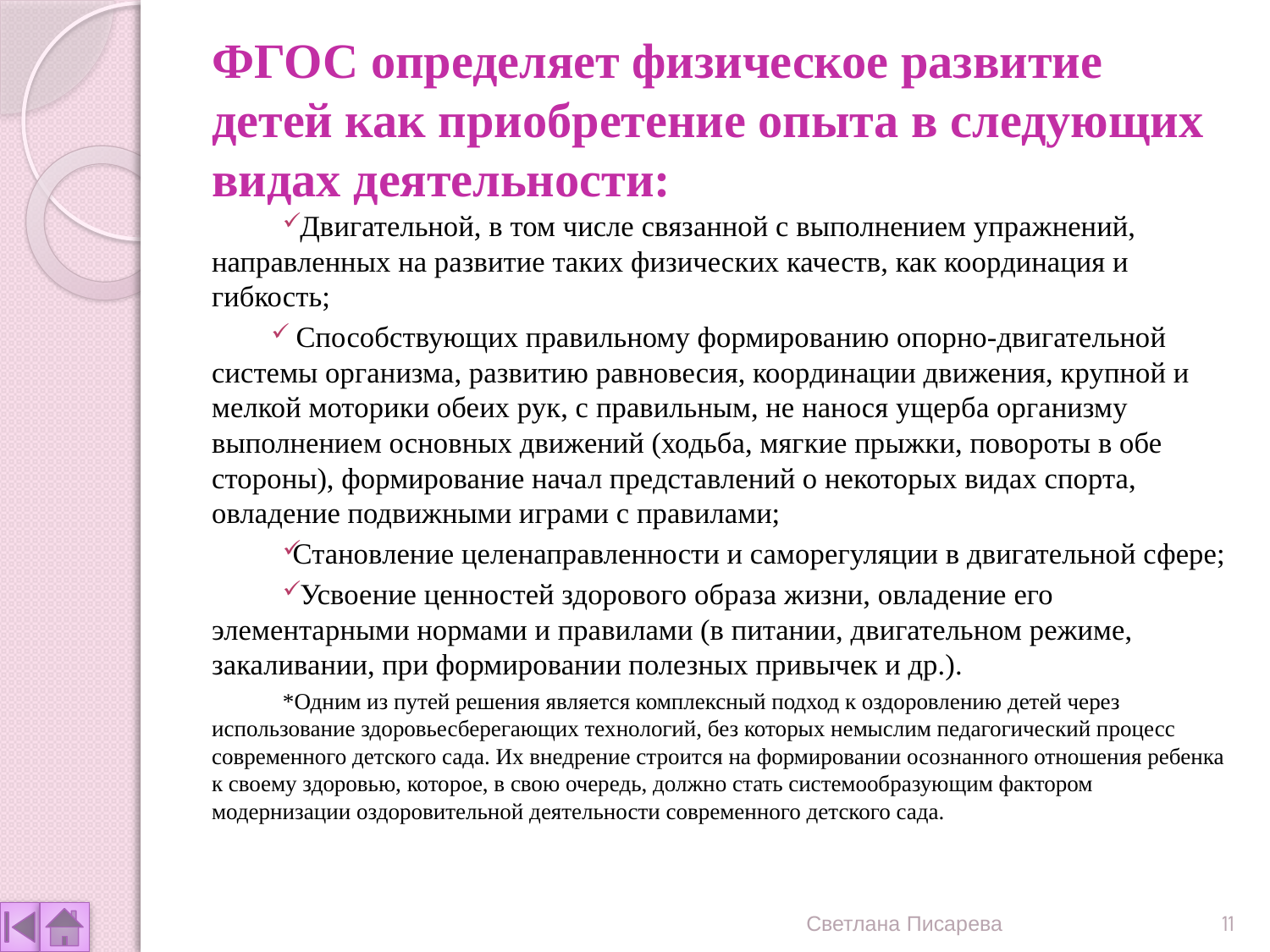

# ФГОС определяет физическое развитие детей как приобретение опыта в следующих видах деятельности:
 Двигательной, в том числе связанной с выполнением упражнений, направленных на развитие таких физических качеств, как координация и гибкость;
  Способствующих правильному формированию опорно-двигательной системы организма, развитию равновесия, координации движения, крупной и мелкой моторики обеих рук, с правильным, не нанося ущерба организму выполнением основных движений (ходьба, мягкие прыжки, повороты в обе стороны), формирование начал представлений о некоторых видах спорта, овладение подвижными играми с правилами;
Становление целенаправленности и саморегуляции в двигательной сфере;
 Усвоение ценностей здорового образа жизни, овладение его элементарными нормами и правилами (в питании, двигательном режиме, закаливании, при формировании полезных привычек и др.).
*Одним из путей решения является комплексный подход к оздоровлению детей через использование здоровьесберегающих технологий, без которых немыслим педагогический процесс современного детского сада. Их внедрение строится на формировании осознанного отношения ребенка к своему здоровью, которое, в свою очередь, должно стать системообразующим фактором модернизации оздоровительной деятельности современного детского сада.
Светлана Писарева
11